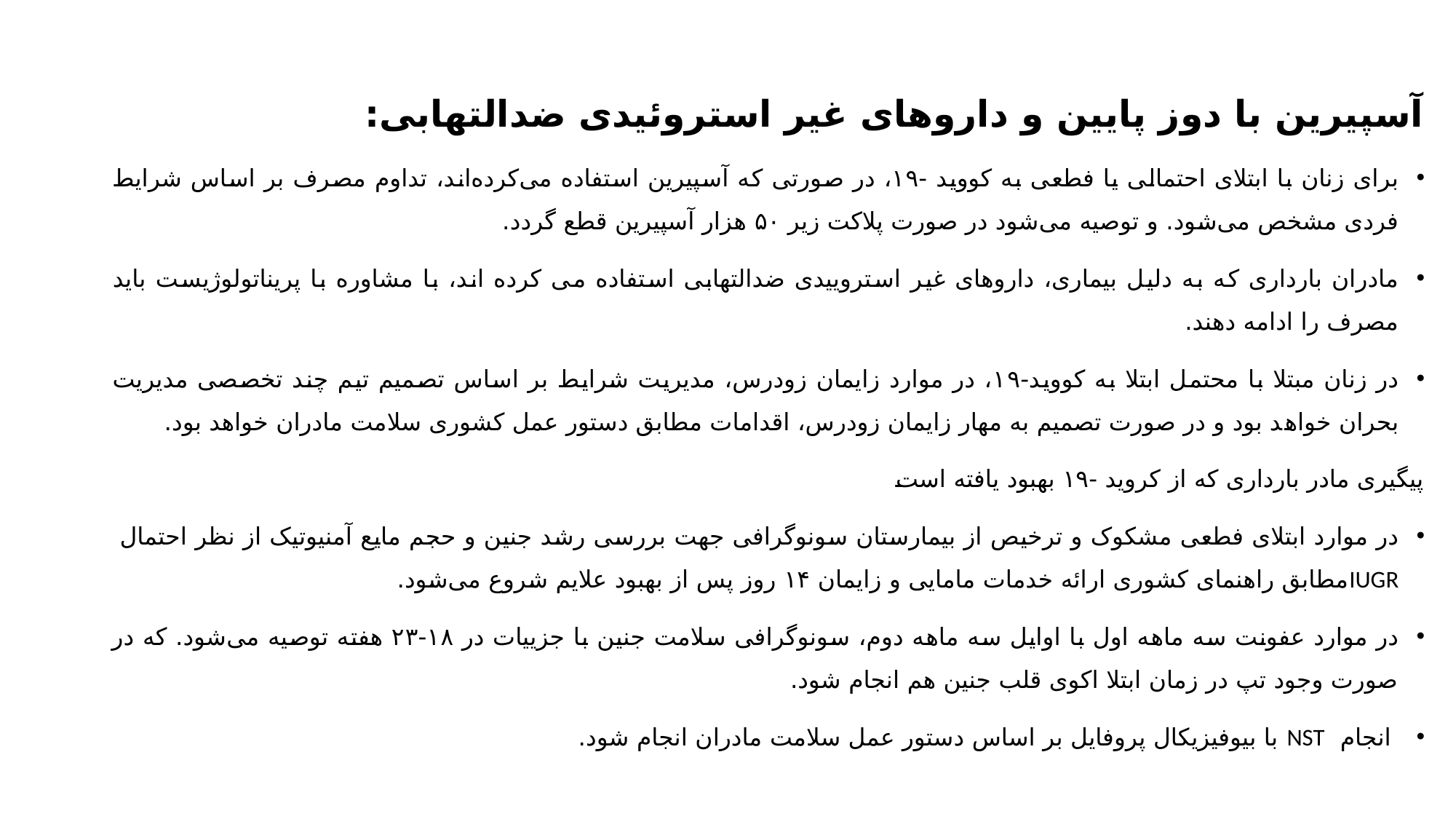

آسپیرین با دوز پایین و داروهای غیر استروئیدی ضدالتهابی:
برای زنان با ابتلای احتمالی یا فطعی به کووید -۱۹، در صورتی که آسپیرین استفاده می‌کرده‌اند، تداوم مصرف بر اساس شرایط فردی مشخص می‌شود. و توصیه می‌شود در صورت پلاکت زیر ۵۰ هزار آسپیرین قطع گردد.
مادران بارداری که به دلیل بیماری، داروهای غیر استروییدی ضدالتهابی استفاده می کرده اند، با مشاوره با پریناتولوژیست باید مصرف را ادامه دهند.
در زنان مبتلا با محتمل ابتلا به کووید-۱۹، در موارد زایمان زودرس، مدیریت شرایط بر اساس تصمیم تیم چند تخصصی مدیریت بحران خواهد بود و در صورت تصمیم به مهار زایمان زودرس، اقدامات مطابق دستور عمل کشوری سلامت مادران خواهد بود.
پیگیری مادر بارداری که از کروید -۱۹ بهبود یافته است
در موارد ابتلای فطعی مشکوک و ترخیص از بیمارستان سونوگرافی جهت بررسی رشد جنین و حجم مایع آمنیوتیک از نظر احتمال  IUGRمطابق راهنمای کشوری ارائه خدمات مامایی و زایمان ۱۴ روز پس از بهبود علایم شروع می‌شود.
در موارد عفونت سه ماهه اول با اوایل سه ماهه دوم، سونوگرافی سلامت جنین با جزییات در ۱۸-۲۳ هفته توصیه می‌شود. که در صورت وجود تپ در زمان ابتلا اکوی قلب جنین هم انجام شود.
 انجام  NST با بیوفیزیکال پروفایل بر اساس دستور عمل سلامت مادران انجام شود.